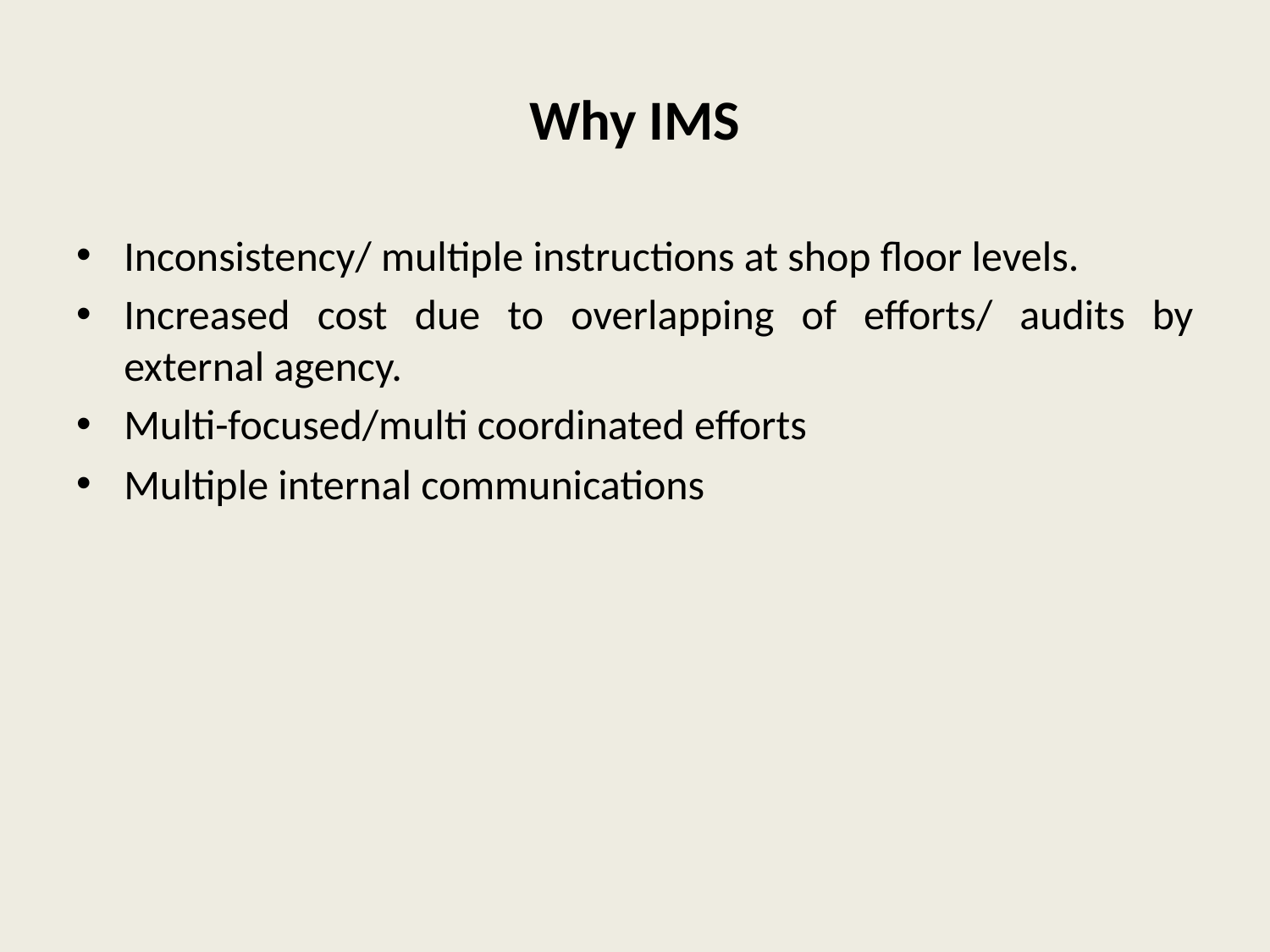

# Why IMS
Inconsistency/ multiple instructions at shop floor levels.
Increased cost due to overlapping of efforts/ audits by external agency.
Multi-focused/multi coordinated efforts
Multiple internal communications